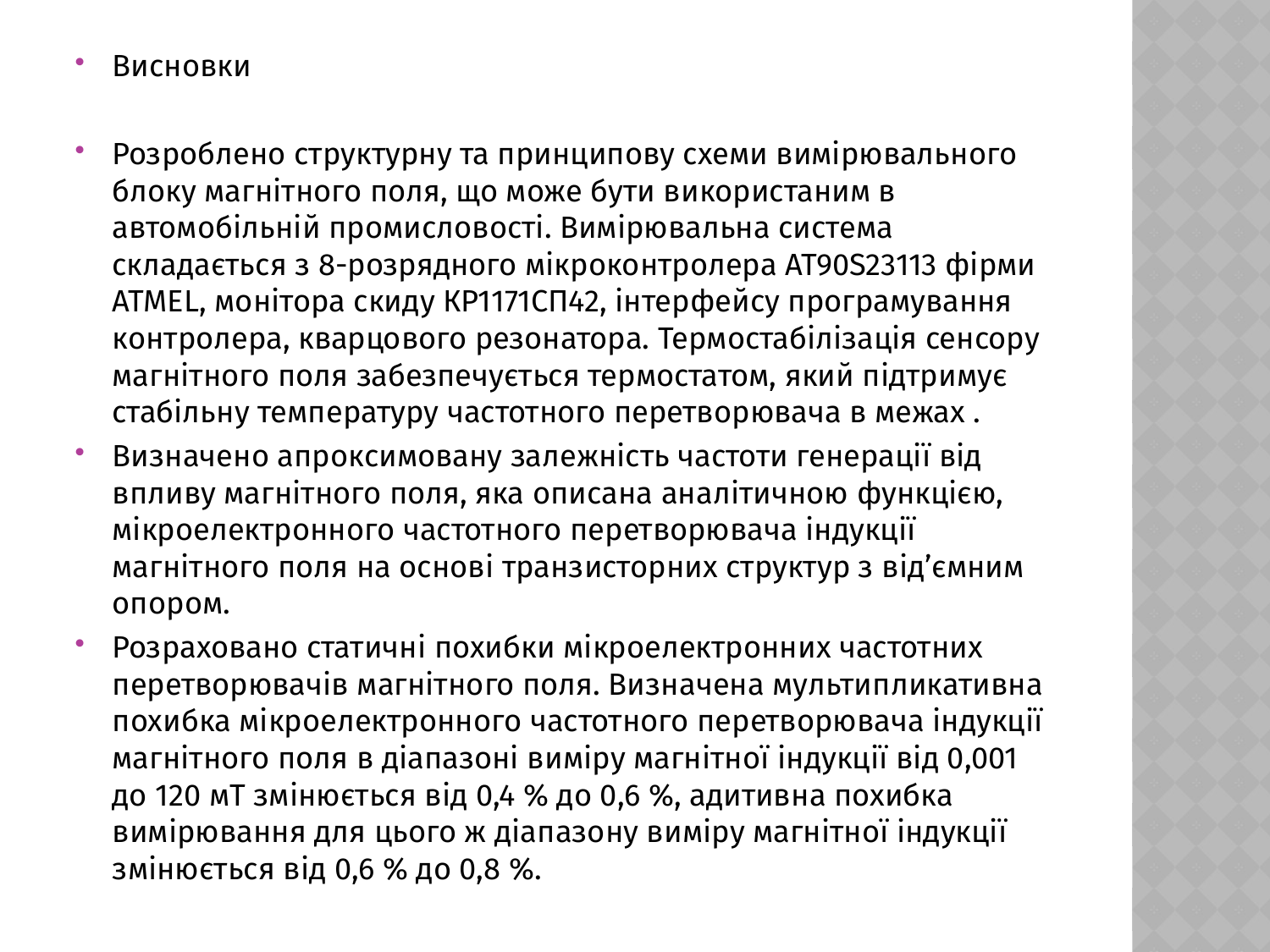

Висновки

Розроблено структурну та принципову схеми вимірювального блоку магнітного поля, що може бути використаним в автомобільній промисловості. Вимірювальна система складається з 8-розрядного мікроконтролера АТ90S23113 фірми ATMEL, монітора скиду КР1171СП42, інтерфейсу програмування контролера, кварцового резонатора. Термостабілізація сенсору магнітного поля забезпечується термостатом, який підтримує стабільну температуру частотного перетворювача в межах .
Визначено апроксимовану залежність частоти генерації від впливу магнітного поля, яка описана аналітичною функцією, мікроелектронного частотного перетворювача індукції магнітного поля на основі транзисторних структур з від’ємним опором.
Розраховано статичні похибки мікроелектронних частотних перетворювачів магнітного поля. Визначена мультипликативна похибка мікроелектронного частотного перетворювача індукції магнітного поля в діапазоні виміру магнітної індукції від 0,001 до 120 мТ змінюється від 0,4 % до 0,6 %, адитивна похибка вимірювання для цього ж діапазону виміру магнітної індукції змінюється від 0,6 % до 0,8 %.